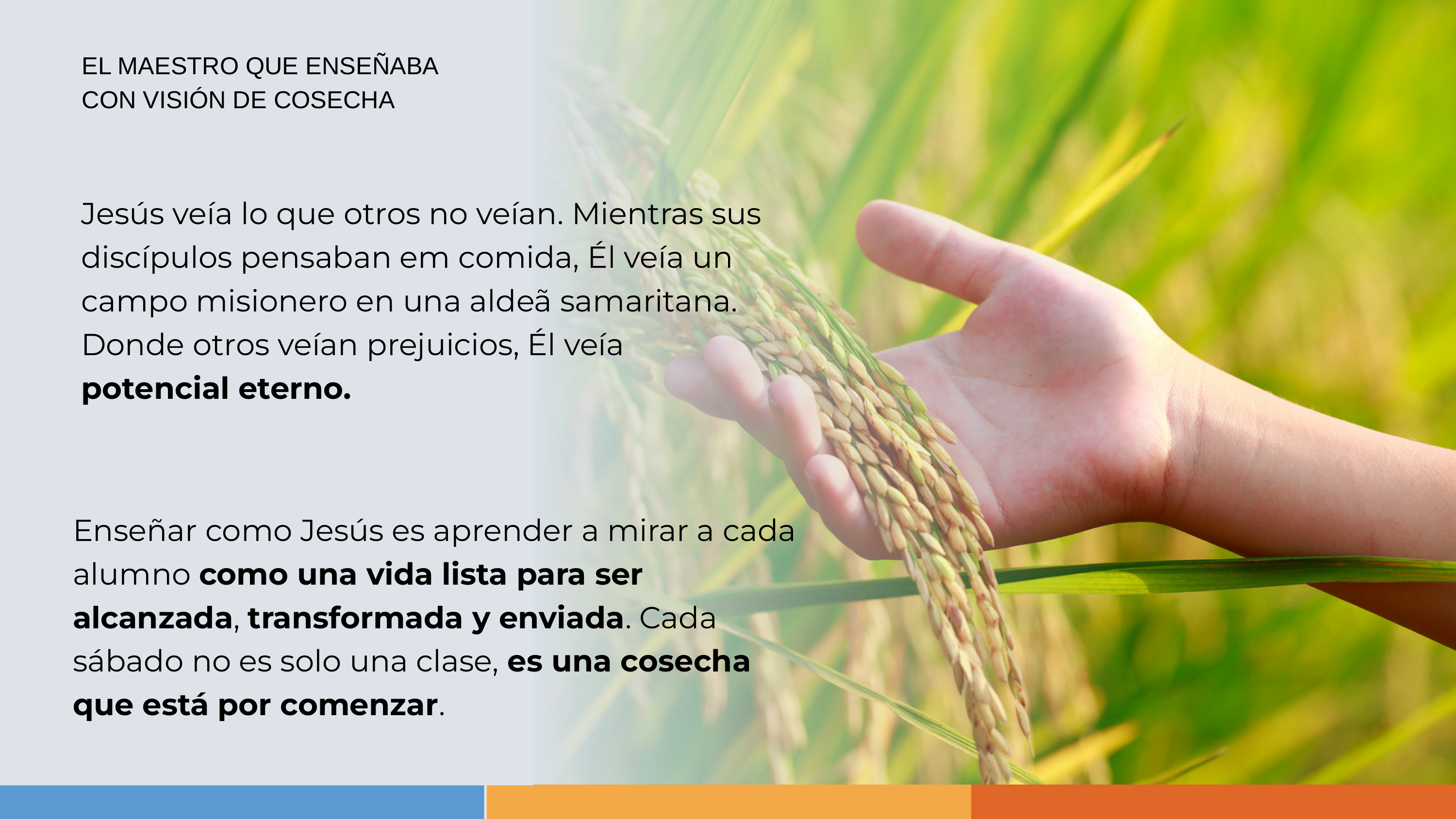

O MESTRE QUE ENSINAVA
COM VISÃO DE COLHEITA
EL MAESTRO QUE ENSEÑABA
CON VISIÓN DE COSECHA

Jesús veía lo que otros no veían. Mientras sus discípulos pensaban em comida, Él veía un campo misionero en una aldeã samaritana. Donde otros veían prejuicios, Él veía potencial eterno.
Enseñar como Jesús es aprender a mirar a cada alumno como una vida lista para ser alcanzada, transformada y enviada. Cada sábado no es solo una clase, es una cosecha que está por comenzar.